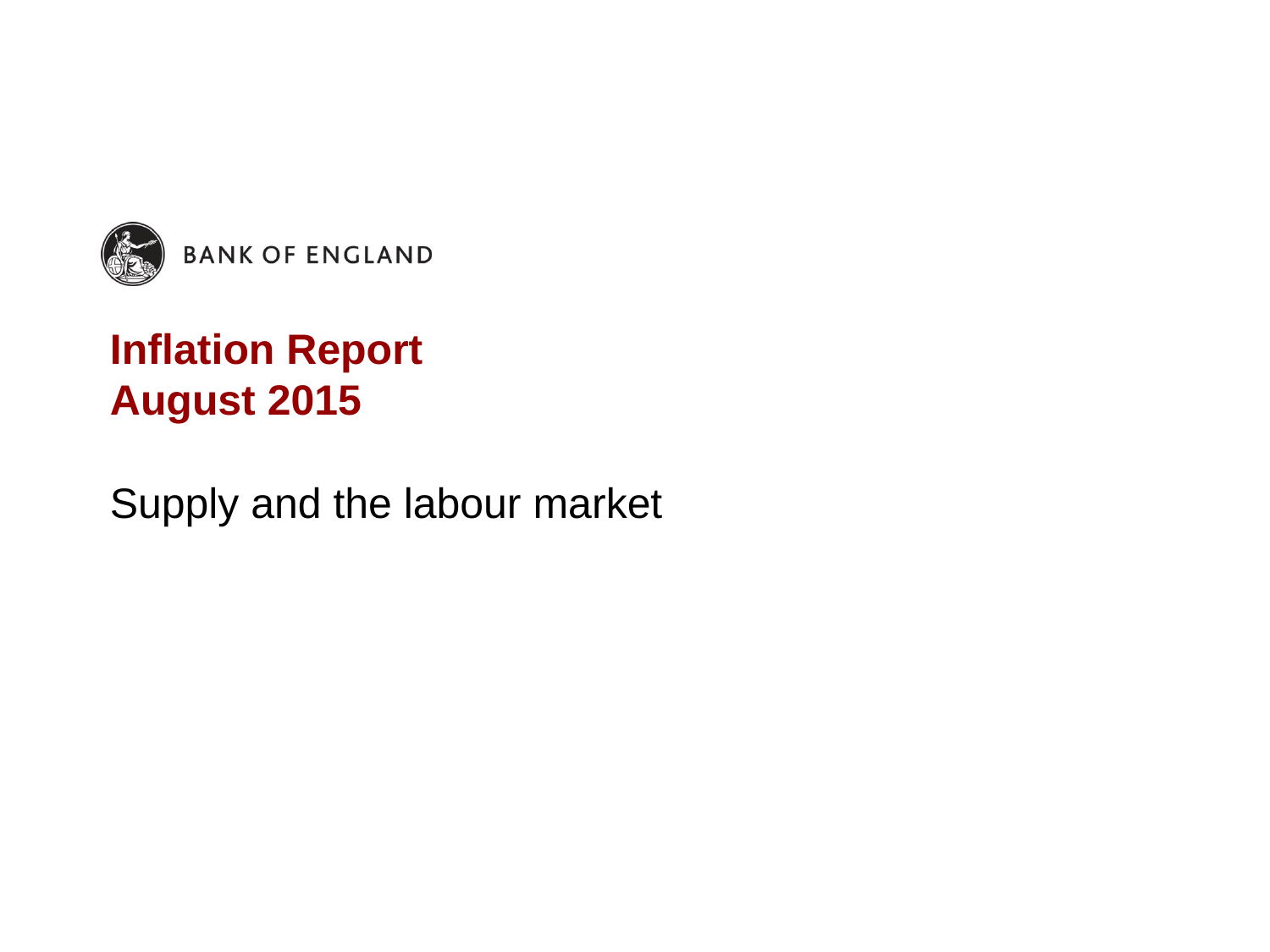

# Inflation Report August 2015
Supply and the labour market